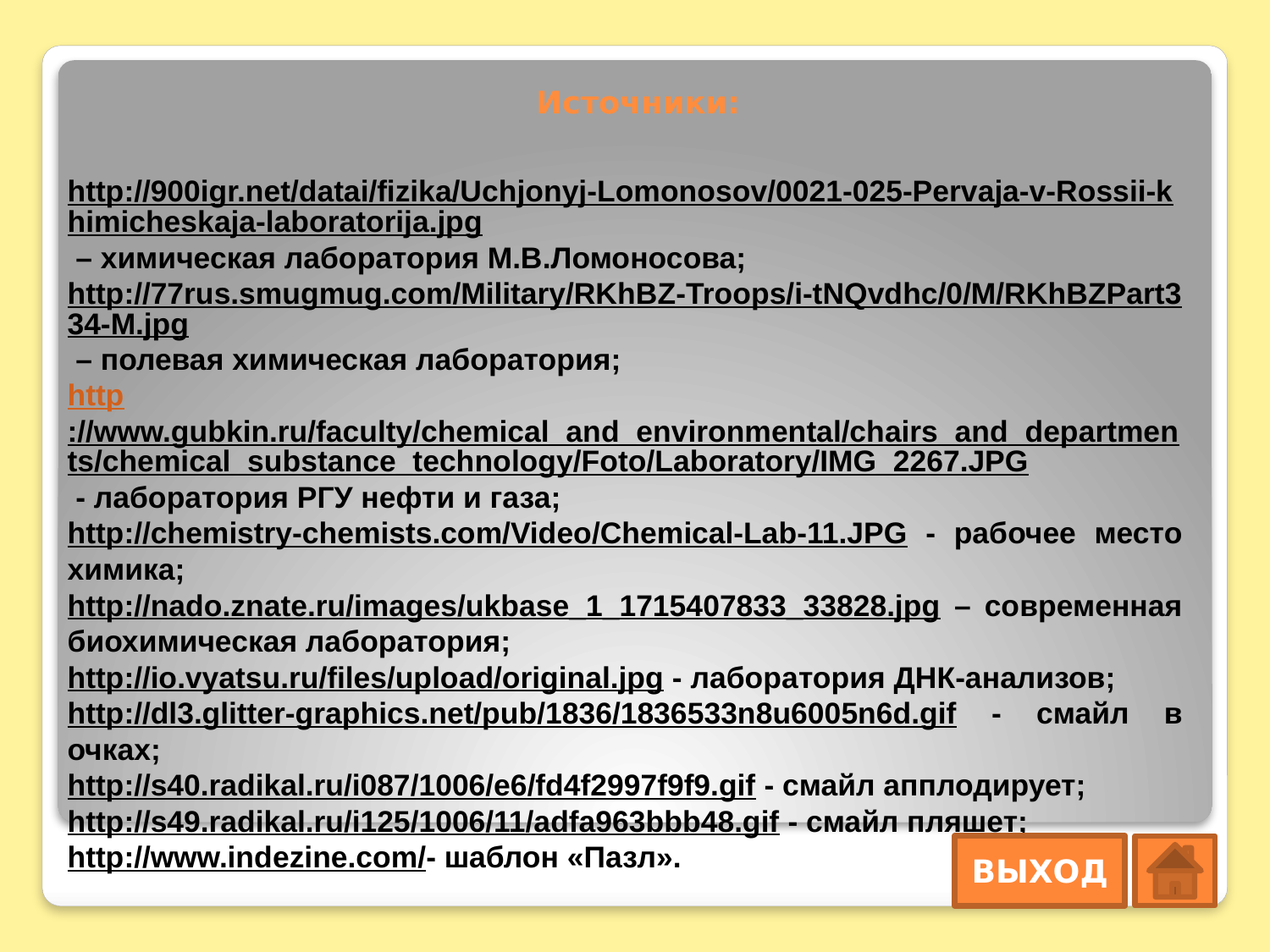

# Источники:

http://900igr.net/datai/fizika/Uchjonyj-Lomonosov/0021-025-Pervaja-v-Rossii-khimicheskaja-laboratorija.jpg – химическая лаборатория М.В.Ломоносова;
http://77rus.smugmug.com/Military/RKhBZ-Troops/i-tNQvdhc/0/M/RKhBZPart334-M.jpg – полевая химическая лаборатория;
http://www.gubkin.ru/faculty/chemical_and_environmental/chairs_and_departments/chemical_substance_technology/Foto/Laboratory/IMG_2267.JPG - лаборатория РГУ нефти и газа;
http://chemistry-chemists.com/Video/Chemical-Lab-11.JPG - рабочее место химика;
http://nado.znate.ru/images/ukbase_1_1715407833_33828.jpg – современная биохимическая лаборатория;
http://io.vyatsu.ru/files/upload/original.jpg - лаборатория ДНК-анализов;
http://dl3.glitter-graphics.net/pub/1836/1836533n8u6005n6d.gif - смайл в очках;
http://s40.radikal.ru/i087/1006/e6/fd4f2997f9f9.gif - смайл апплодирует;
http://s49.radikal.ru/i125/1006/11/adfa963bbb48.gif - смайл пляшет;
http://www.indezine.com/- шаблон «Пазл».
ВЫХОД